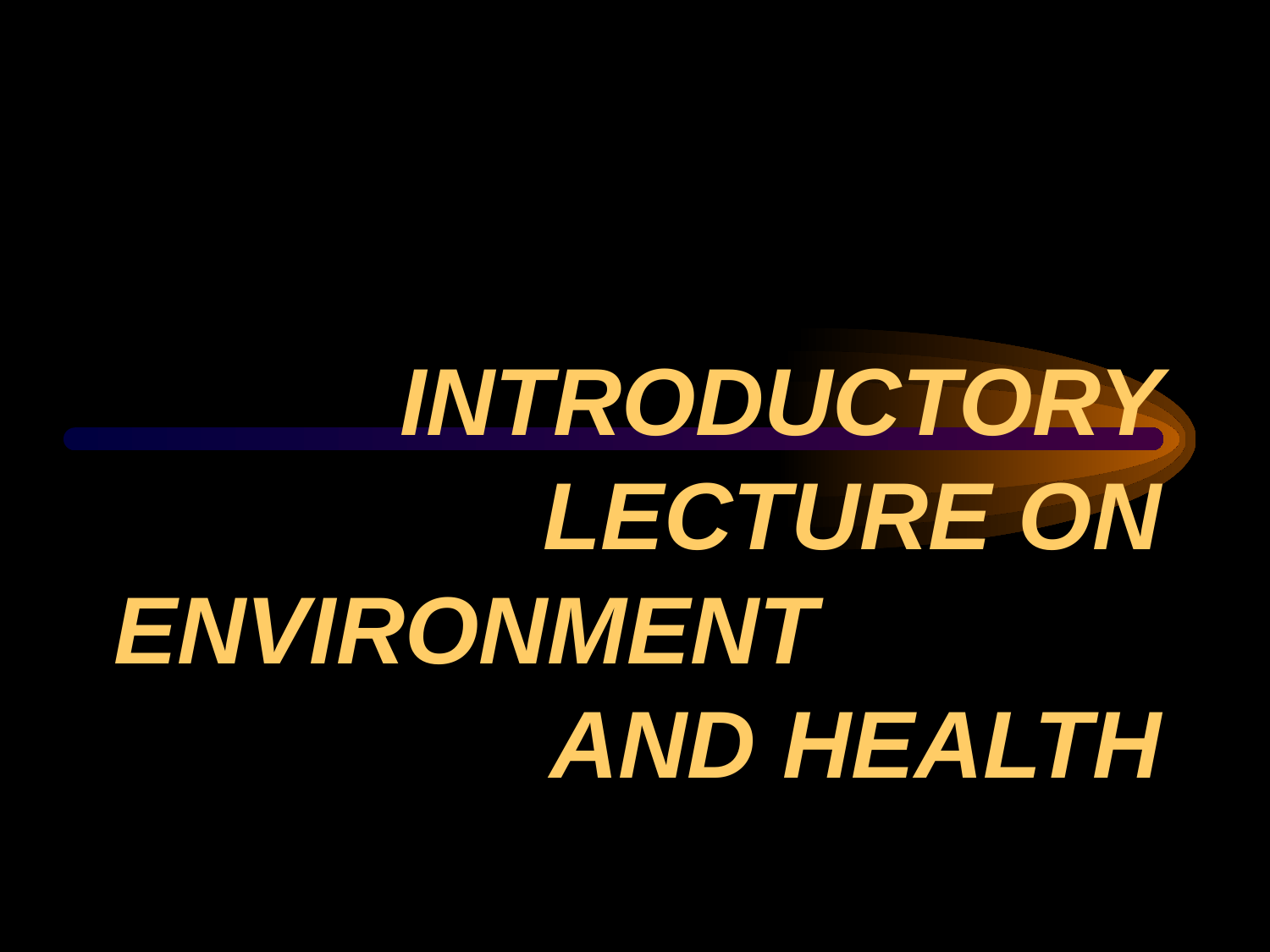

# INTRODUCTORY LECTURE ON ENVIRONMENT                 AND HEALTH